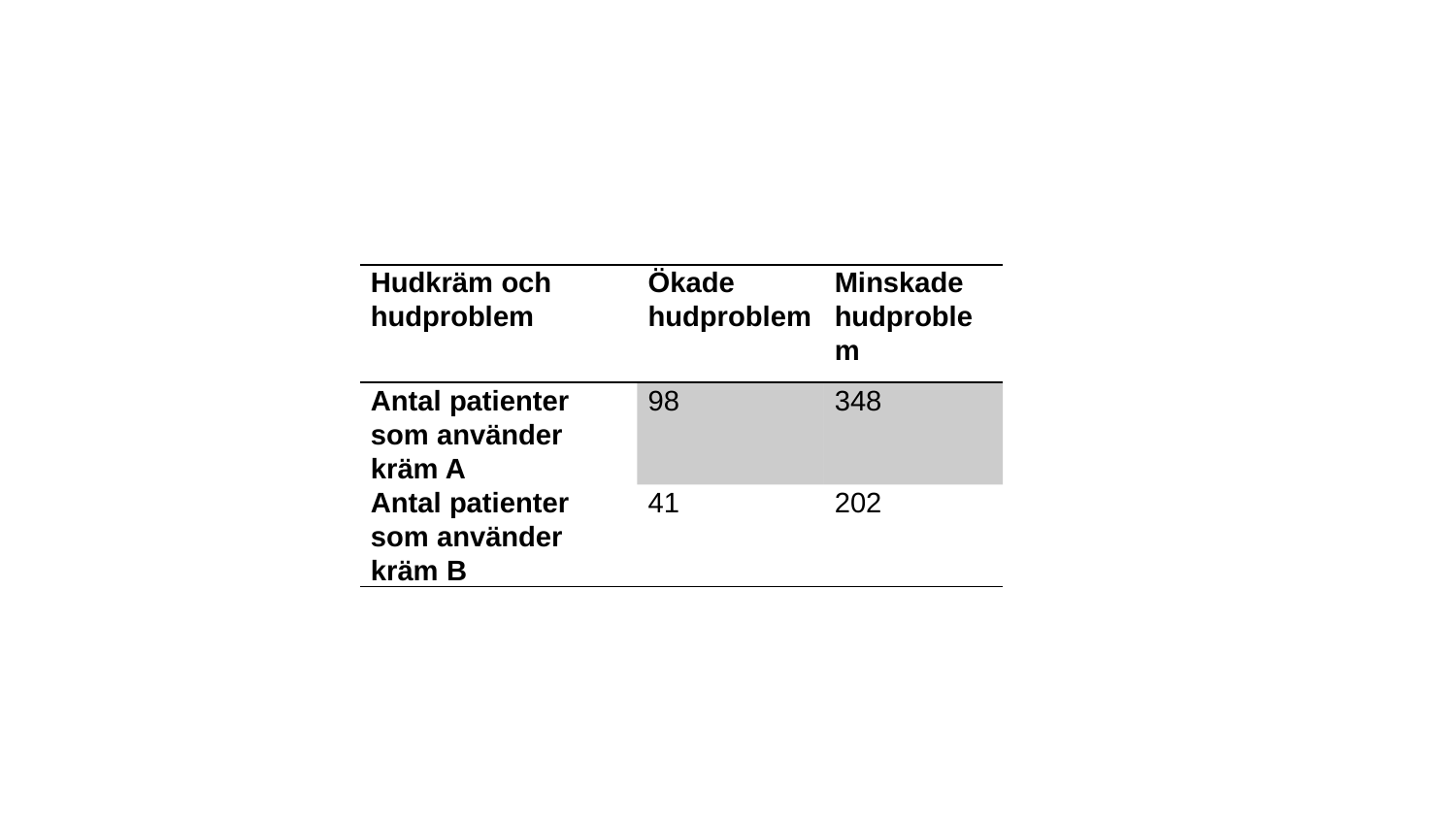

| Hudkräm och hudproblem | Ökade hudproblem | Minskade hudproblem |
| --- | --- | --- |
| Antal patienter som använder kräm A | 98 | 348 |
| Antal patienter som använder kräm B | 41 | 202 |